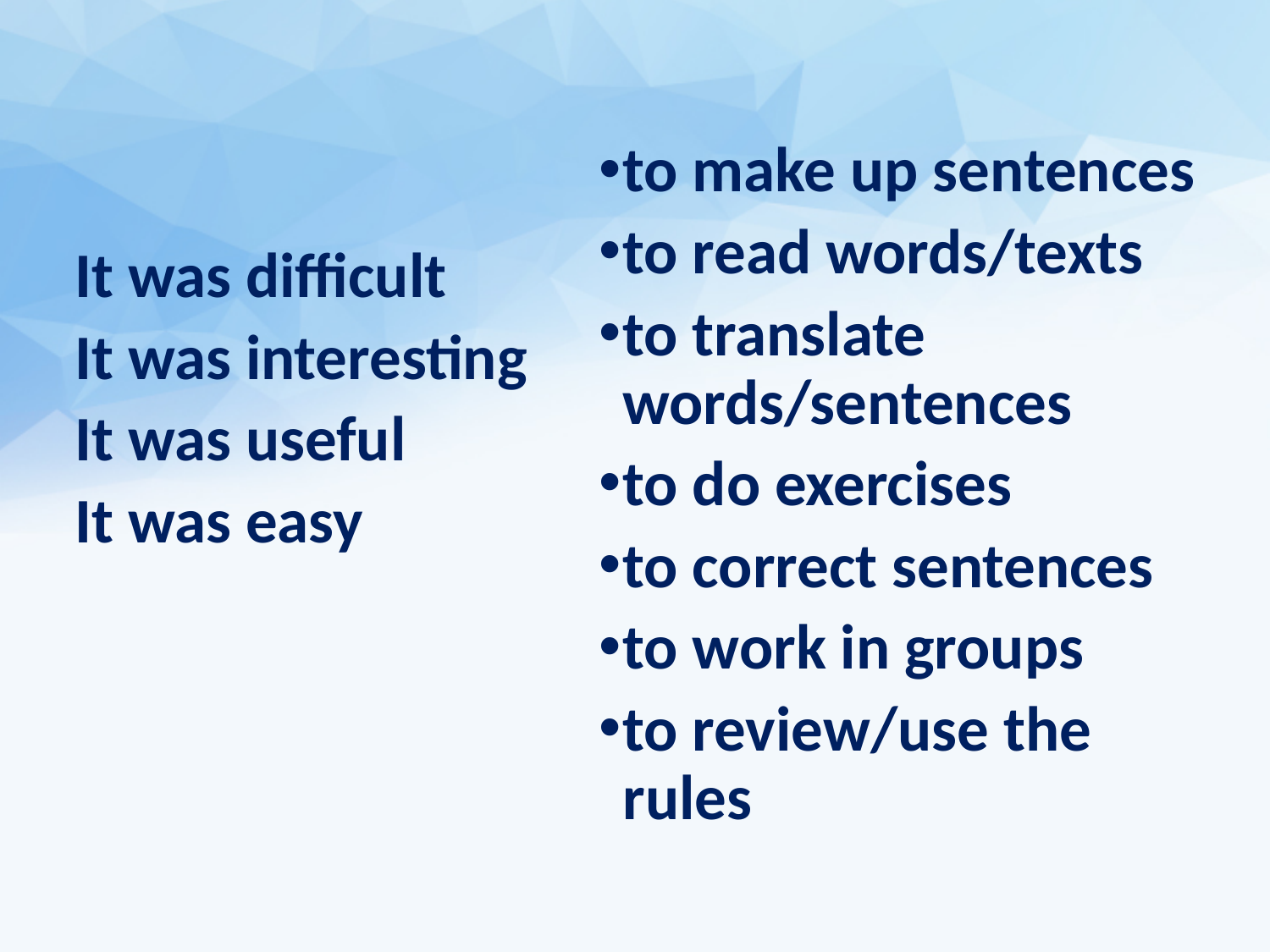

#
to make up sentences
to read words/texts
to translate words/sentences
to do exercises
to correct sentences
to work in groups
to review/use the rules

It was difficult
It was interesting
It was useful
It was easy